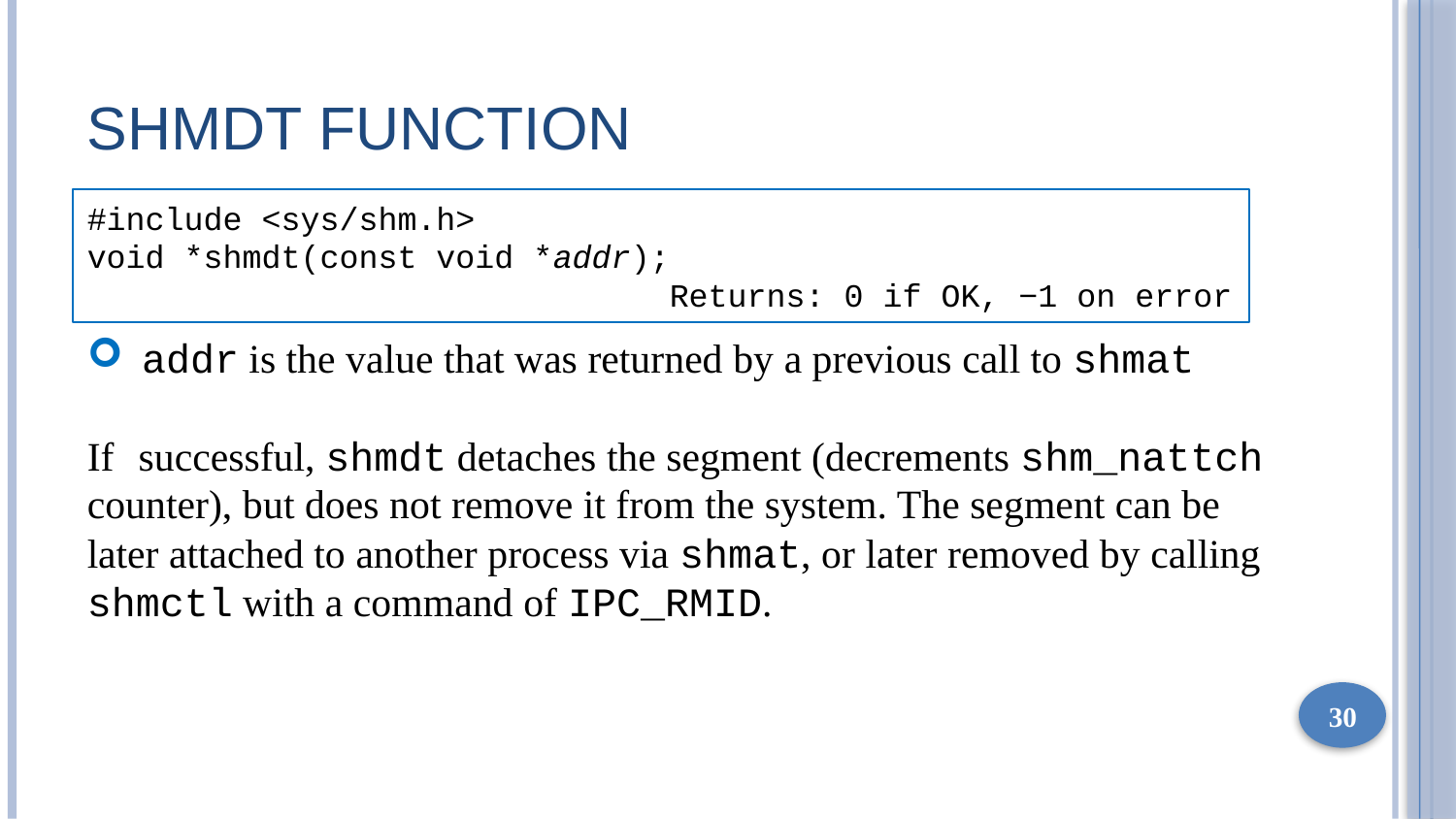

# SHMDT Function
#include <sys/shm.h>
void *shmdt(const void *addr);
				Returns: 0 if OK, −1 on error
addr is the value that was returned by a previous call to shmat

If successful, shmdt detaches the segment (decrements shm_nattch counter), but does not remove it from the system. The segment can be later attached to another process via shmat, or later removed by calling shmctl with a command of IPC_RMID.
30